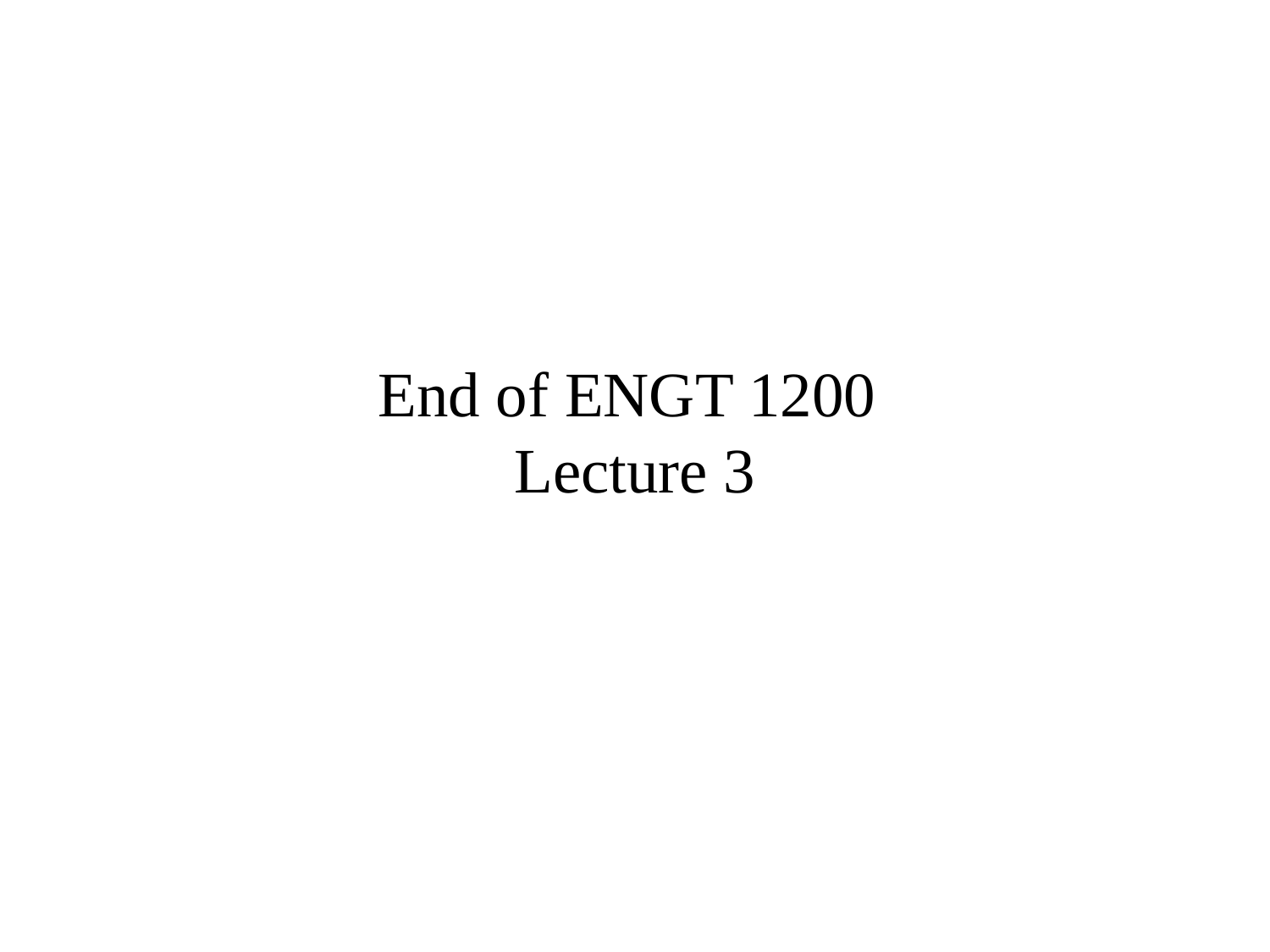

# End of ENGT 1200 Lecture 3